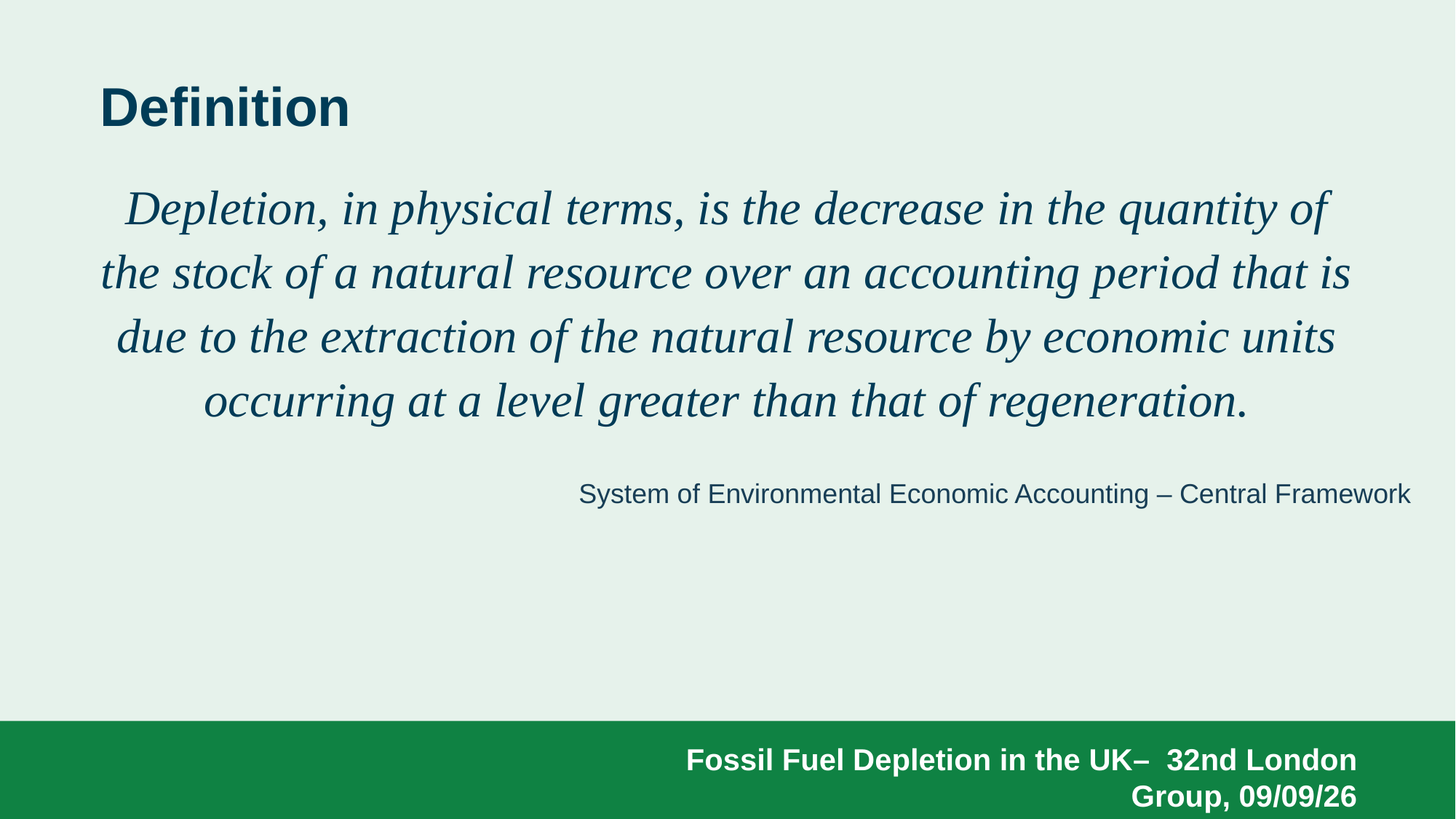

# Definition
Depletion, in physical terms, is the decrease in the quantity of the stock of a natural resource over an accounting period that is due to the extraction of the natural resource by economic units occurring at a level greater than that of regeneration.
System of Environmental Economic Accounting – Central Framework
Fossil Fuel Depletion in the UK–  32nd London Group, 09/09/26